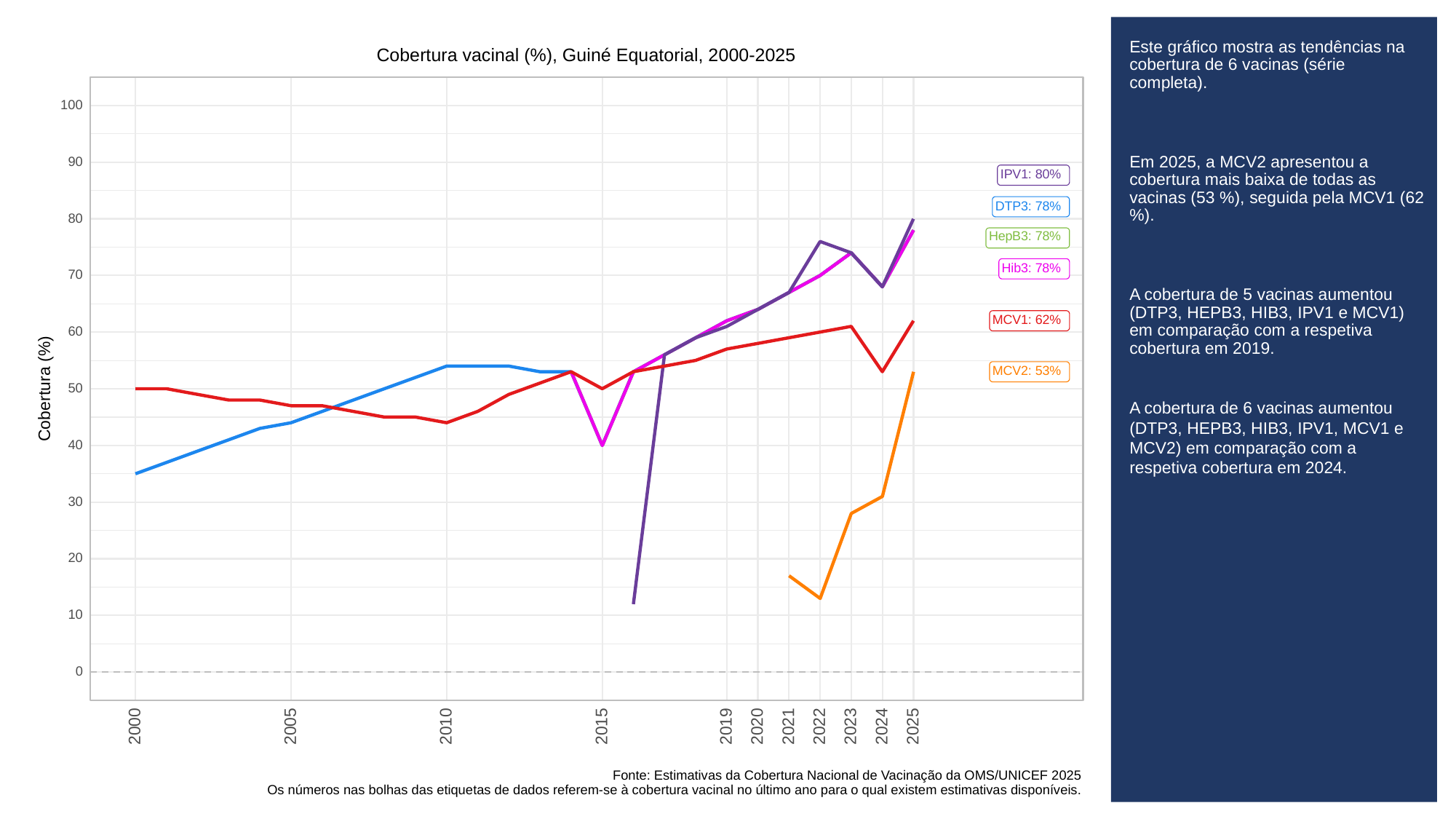

# Este gráfico mostra as tendências na cobertura de 6 vacinas (série completa).

Em 2025, a MCV2 apresentou a cobertura mais baixa de todas as vacinas (53 %), seguida pela MCV1 (62 %).

A cobertura de 5 vacinas aumentou (DTP3, HEPB3, HIB3, IPV1 e MCV1) em comparação com a respetiva cobertura em 2019.

A cobertura de 6 vacinas aumentou (DTP3, HEPB3, HIB3, IPV1, MCV1 e MCV2) em comparação com a respetiva cobertura em 2024.

Cobertura vacinal (%), Guiné Equatorial, 2000-2025

100

90

IPV1: 80%

DTP3: 78%

80

HepB3: 78%

Hib3: 78%
70

MCV1: 62%

60

MCV2: 53%

Cobertura (%)
50

40

30

20

10

0

2023
2000
2005
2010
2015
2019
2020
2021
2022
2024
2025
Fonte: Estimativas da Cobertura Nacional de Vacinação da OMS/UNICEF 2025
Os números nas bolhas das etiquetas de dados referem-se à cobertura vacinal no último ano para o qual existem estimativas disponíveis.